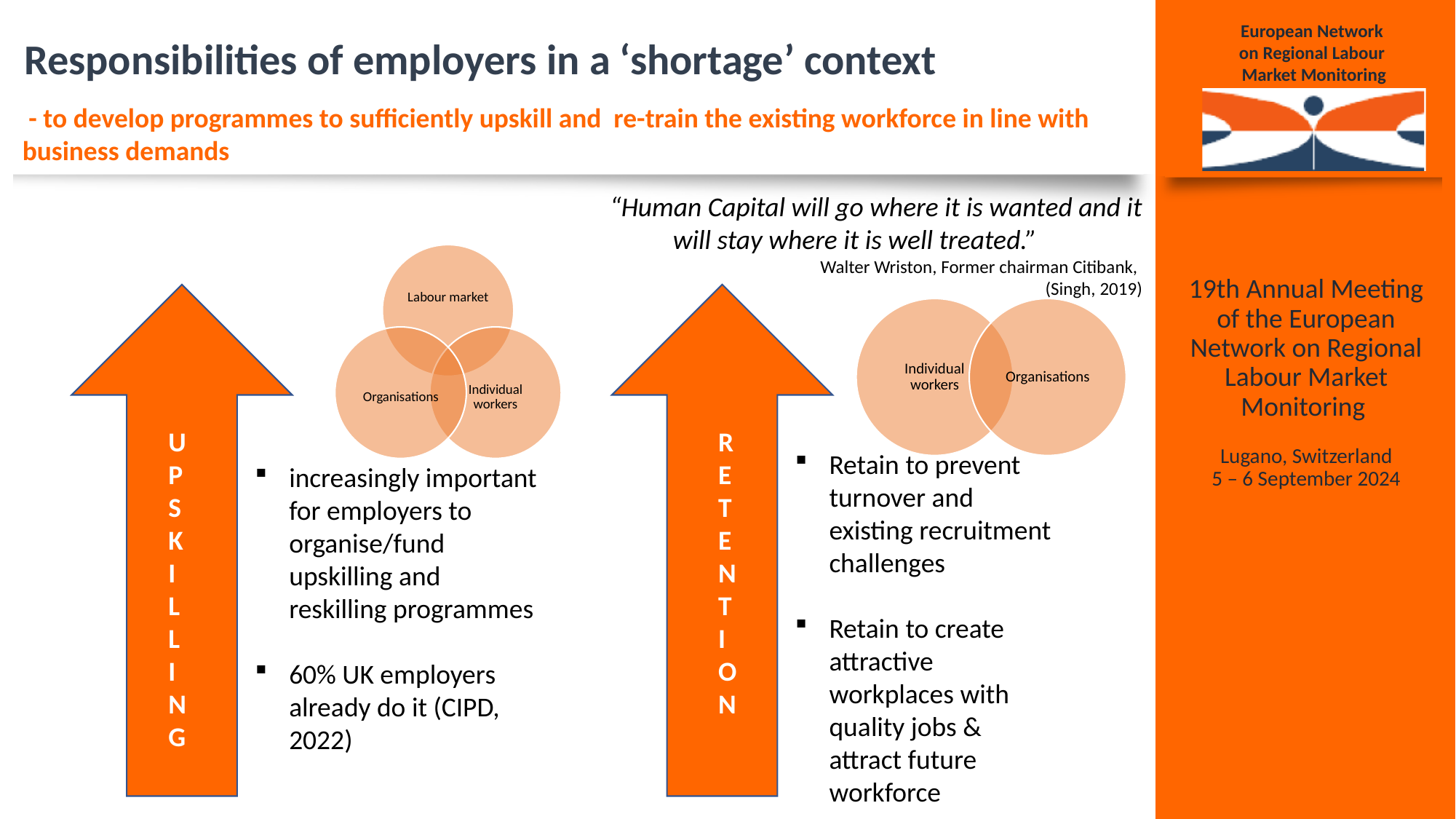

# Responsibilities of employers in a ‘shortage’ context
 - to develop programmes to sufficiently upskill and  re-train the existing workforce in line with business demands

“Human Capital will go where it is wanted and it will stay where it is well treated.”
Walter Wriston, Former chairman Citibank,
(Singh, 2019)

Labour market
Individual workers
Organisations
Individual workers
Organisations
UPSKILLING
RETENTION

Retain to prevent turnover and existing recruitment challenges

Retain to create attractive workplaces with quality jobs & attract future workforce

increasingly important for employers to organise/fund upskilling and reskilling programmes

60% UK employers already do it (CIPD, 2022)